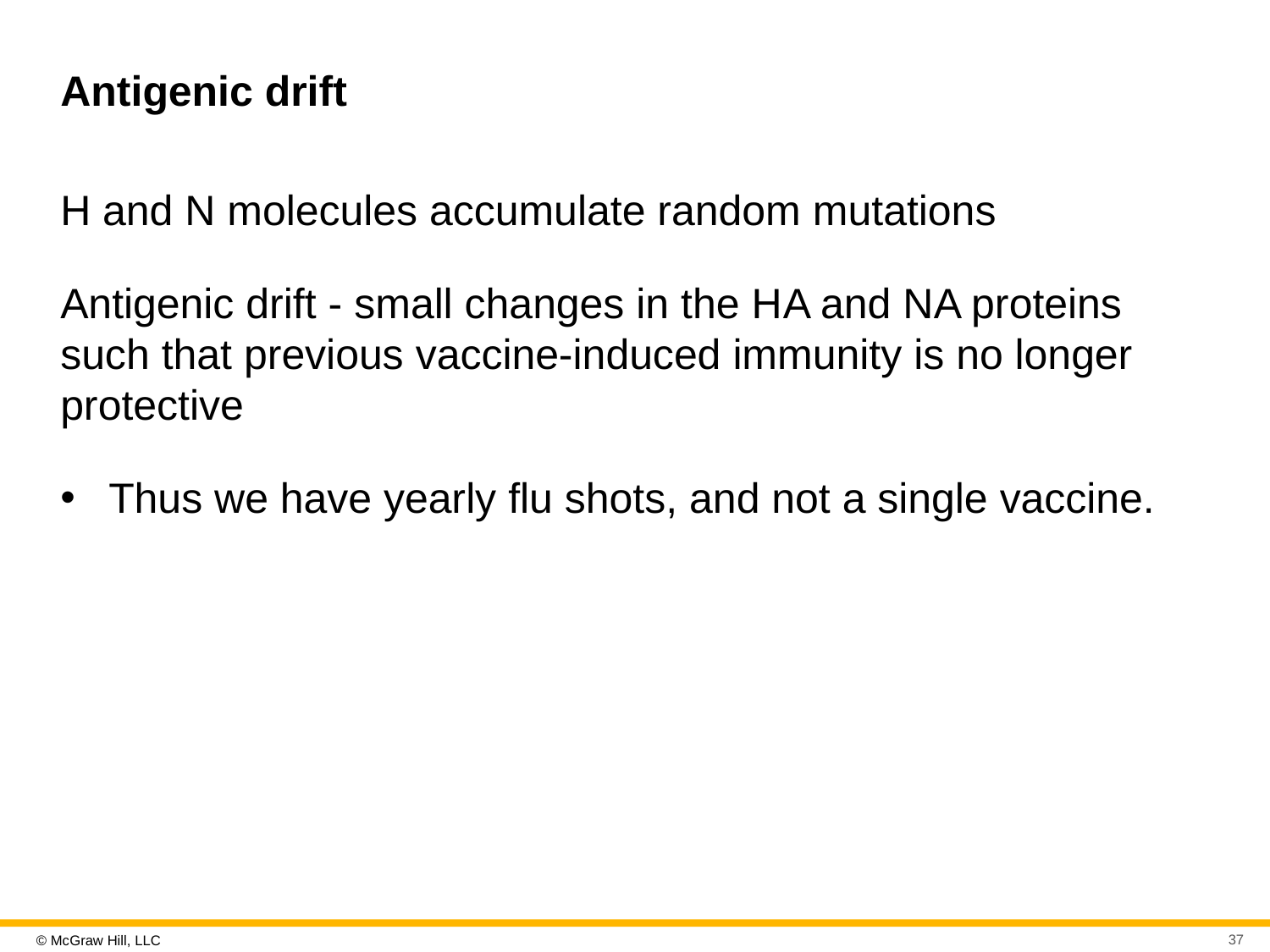

# Antigenic drift
H and N molecules accumulate random mutations
Antigenic drift - small changes in the H A and N A proteins such that previous vaccine-induced immunity is no longer protective
Thus we have yearly flu shots, and not a single vaccine.
37